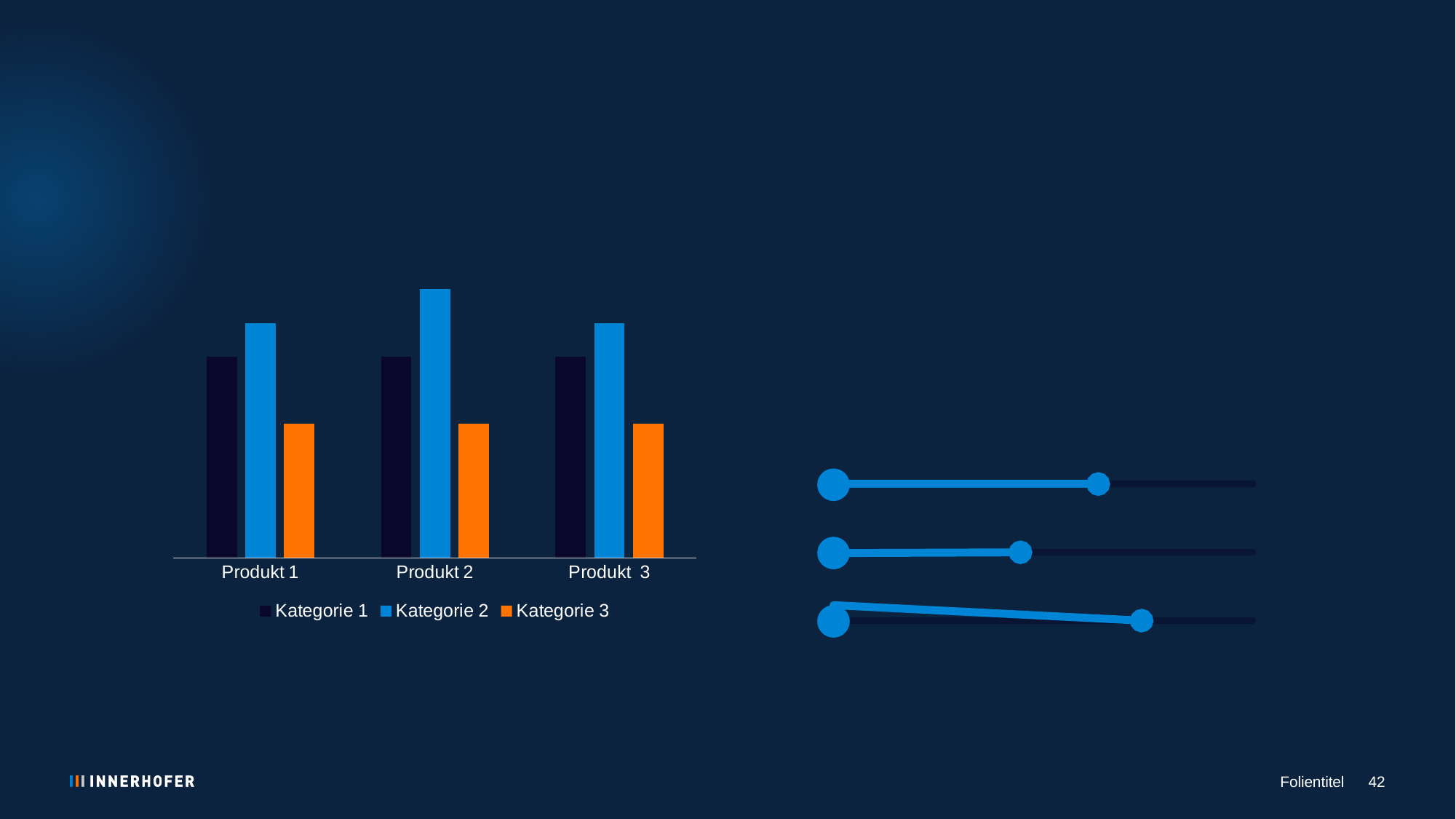

#

### Chart

| Category | Kategorie 1 | Kategorie 2 | Kategorie 3 |
|---|---|---|---|
| Produkt 1 | 3.0 | 3.5 | 2.0 |
| Produkt 2 | 3.0 | 4.0 | 2.0 |
| Produkt  3 | 3.0 | 3.5 | 2.0 |

Folientitel
42